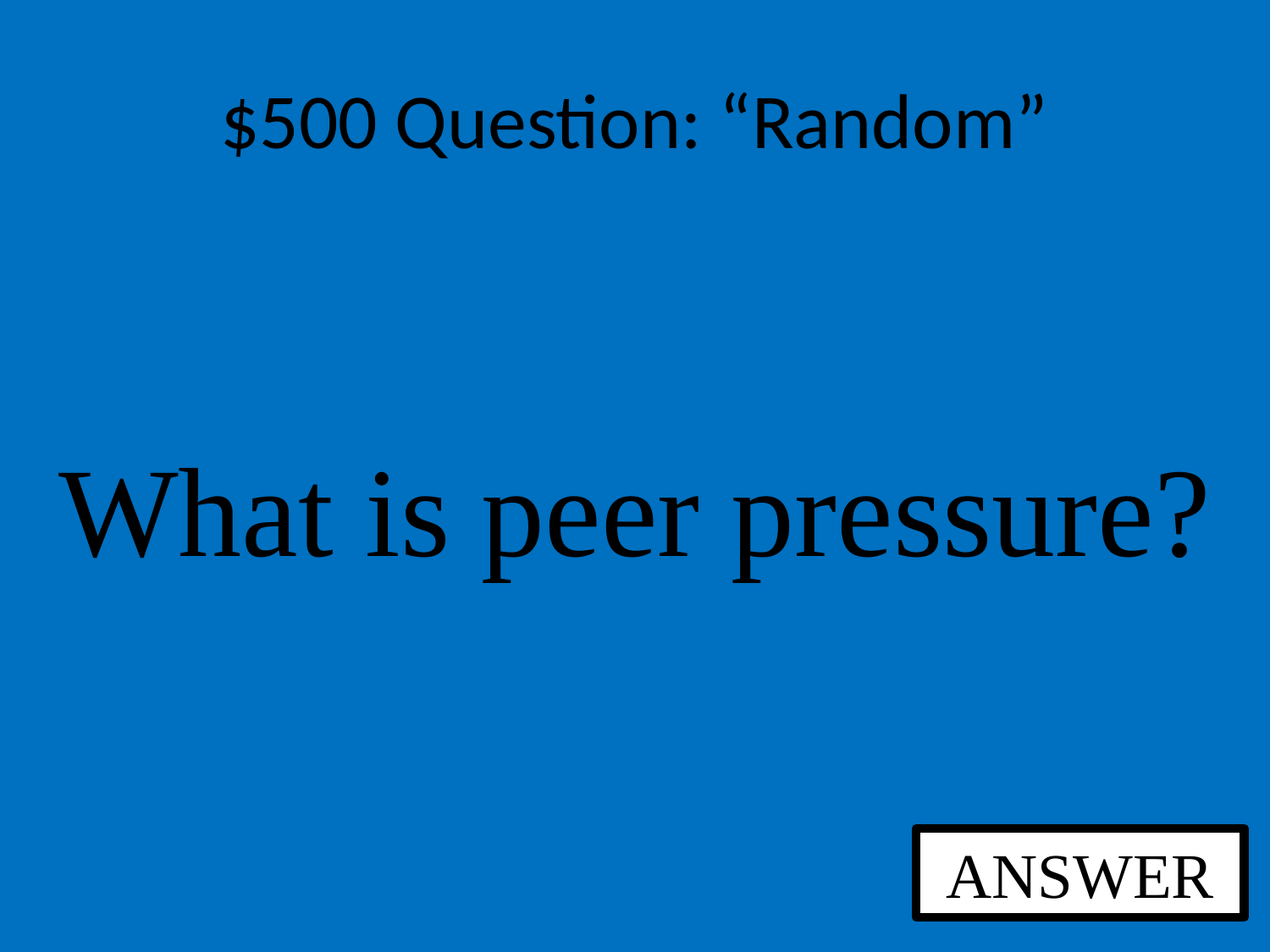

# $500 Question: “Random”
What is peer pressure?
ANSWER